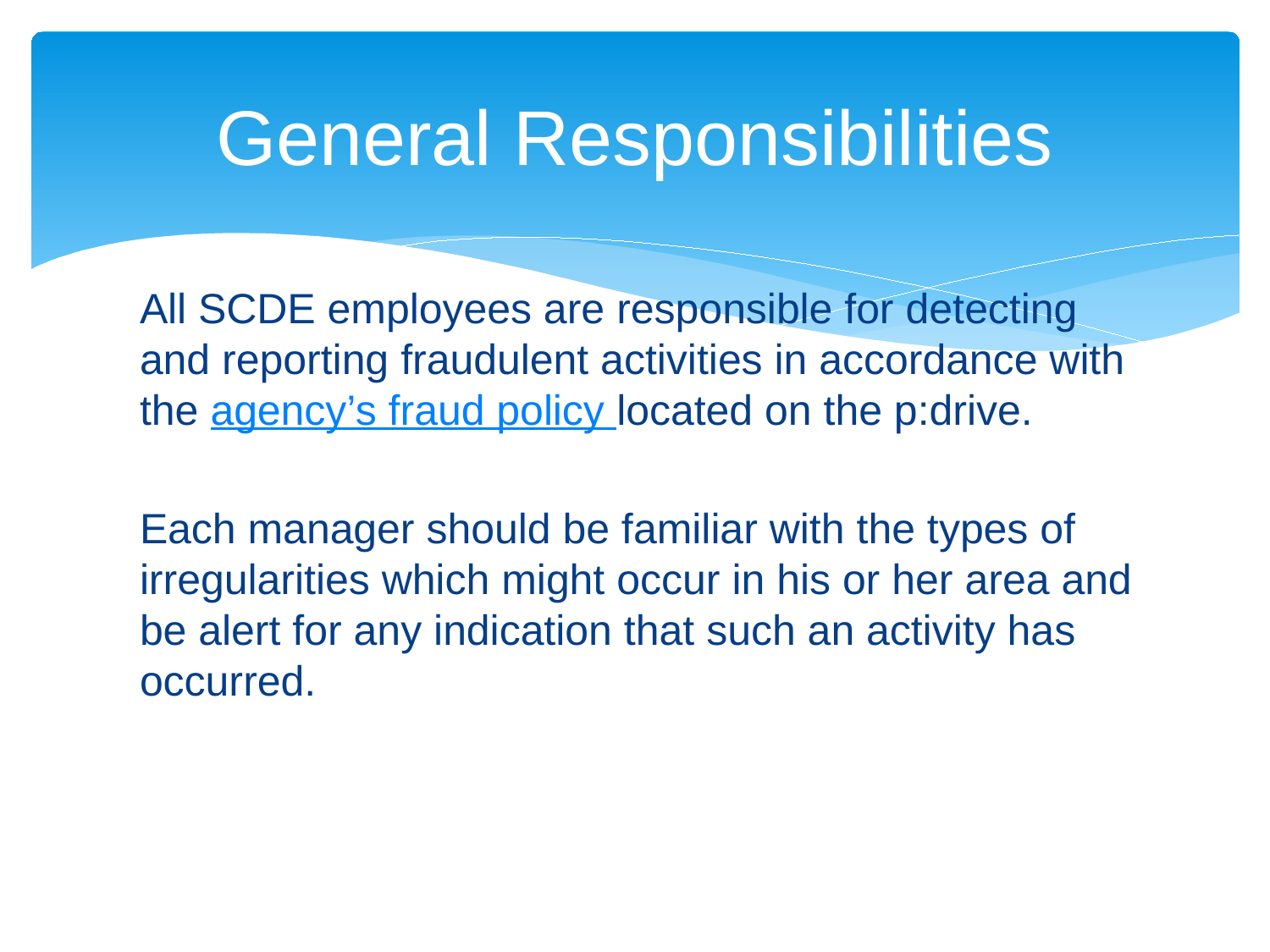

# General Responsibilities
All SCDE employees are responsible for detecting and reporting fraudulent activities in accordance with the agency’s fraud policy located on the p:drive.

Each manager should be familiar with the types of irregularities which might occur in his or her area and be alert for any indication that such an activity has occurred.